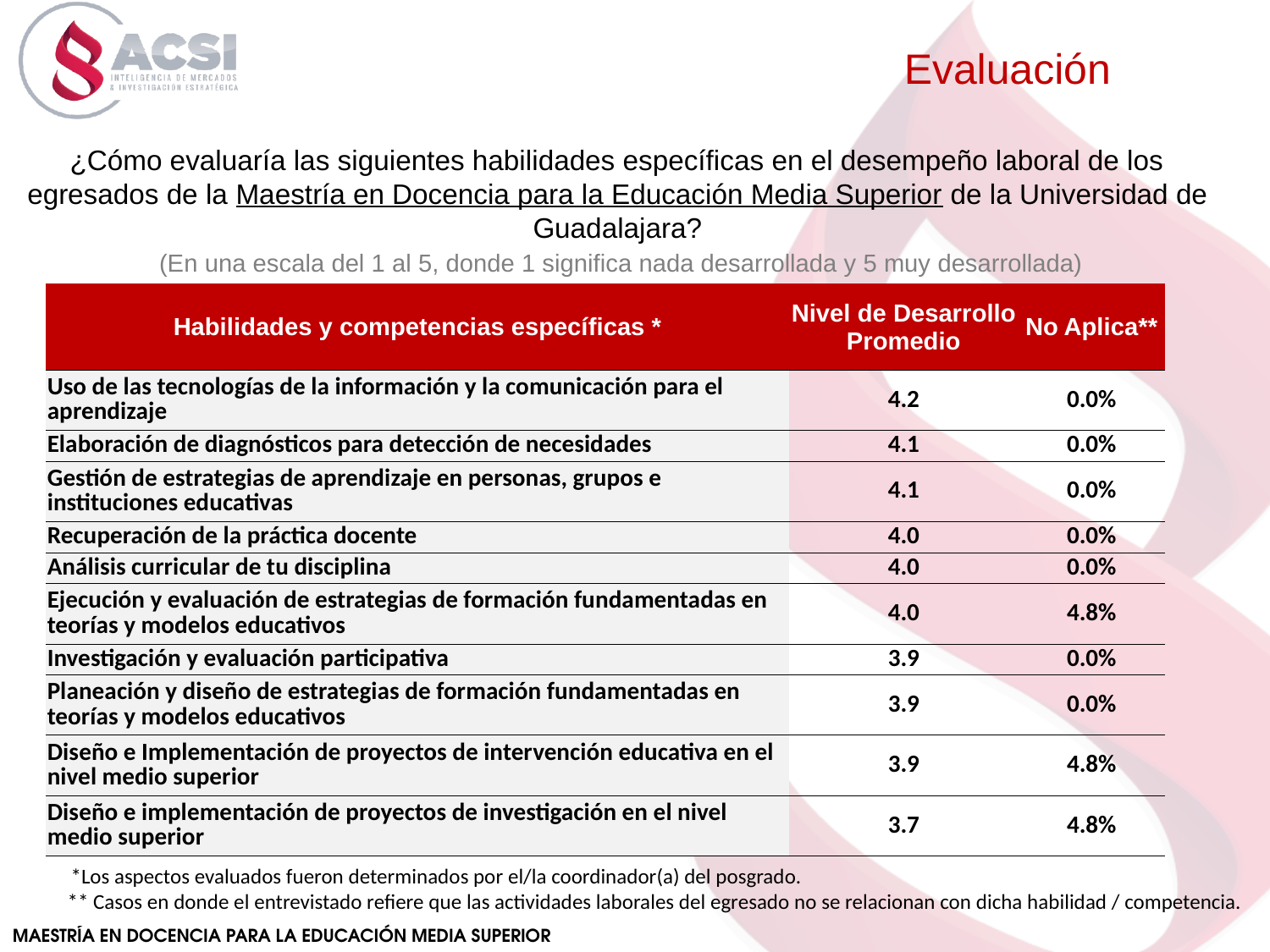

Evaluación
¿Cómo evaluaría las siguientes habilidades específicas en el desempeño laboral de los egresados de la Maestría en Docencia para la Educación Media Superior de la Universidad de Guadalajara?
 (En una escala del 1 al 5, donde 1 significa nada desarrollada y 5 muy desarrollada)
| Habilidades y competencias específicas \* | Nivel de Desarrollo Promedio | No Aplica\*\* |
| --- | --- | --- |
| Uso de las tecnologías de la información y la comunicación para el aprendizaje | 4.2 | 0.0% |
| Elaboración de diagnósticos para detección de necesidades | 4.1 | 0.0% |
| Gestión de estrategias de aprendizaje en personas, grupos e instituciones educativas | 4.1 | 0.0% |
| Recuperación de la práctica docente | 4.0 | 0.0% |
| Análisis curricular de tu disciplina | 4.0 | 0.0% |
| Ejecución y evaluación de estrategias de formación fundamentadas en teorías y modelos educativos | 4.0 | 4.8% |
| Investigación y evaluación participativa | 3.9 | 0.0% |
| Planeación y diseño de estrategias de formación fundamentadas en teorías y modelos educativos | 3.9 | 0.0% |
| Diseño e Implementación de proyectos de intervención educativa en el nivel medio superior | 3.9 | 4.8% |
| Diseño e implementación de proyectos de investigación en el nivel medio superior | 3.7 | 4.8% |

*Los aspectos evaluados fueron determinados por el/la coordinador(a) del posgrado.
** Casos en donde el entrevistado refiere que las actividades laborales del egresado no se relacionan con dicha habilidad / competencia.